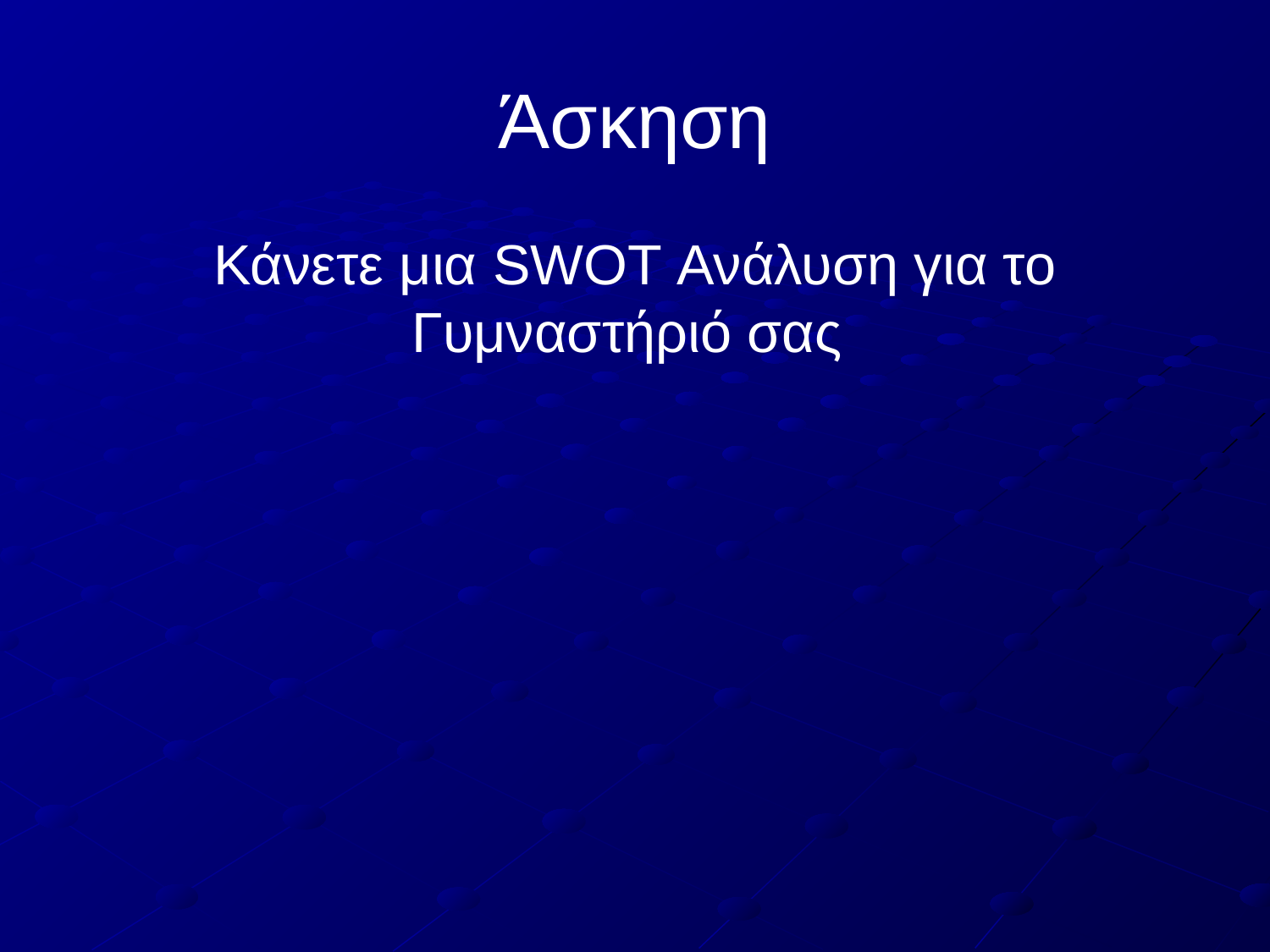

# Άσκηση
Κάνετε μια SWOT Ανάλυση για το Γυμναστήριό σας